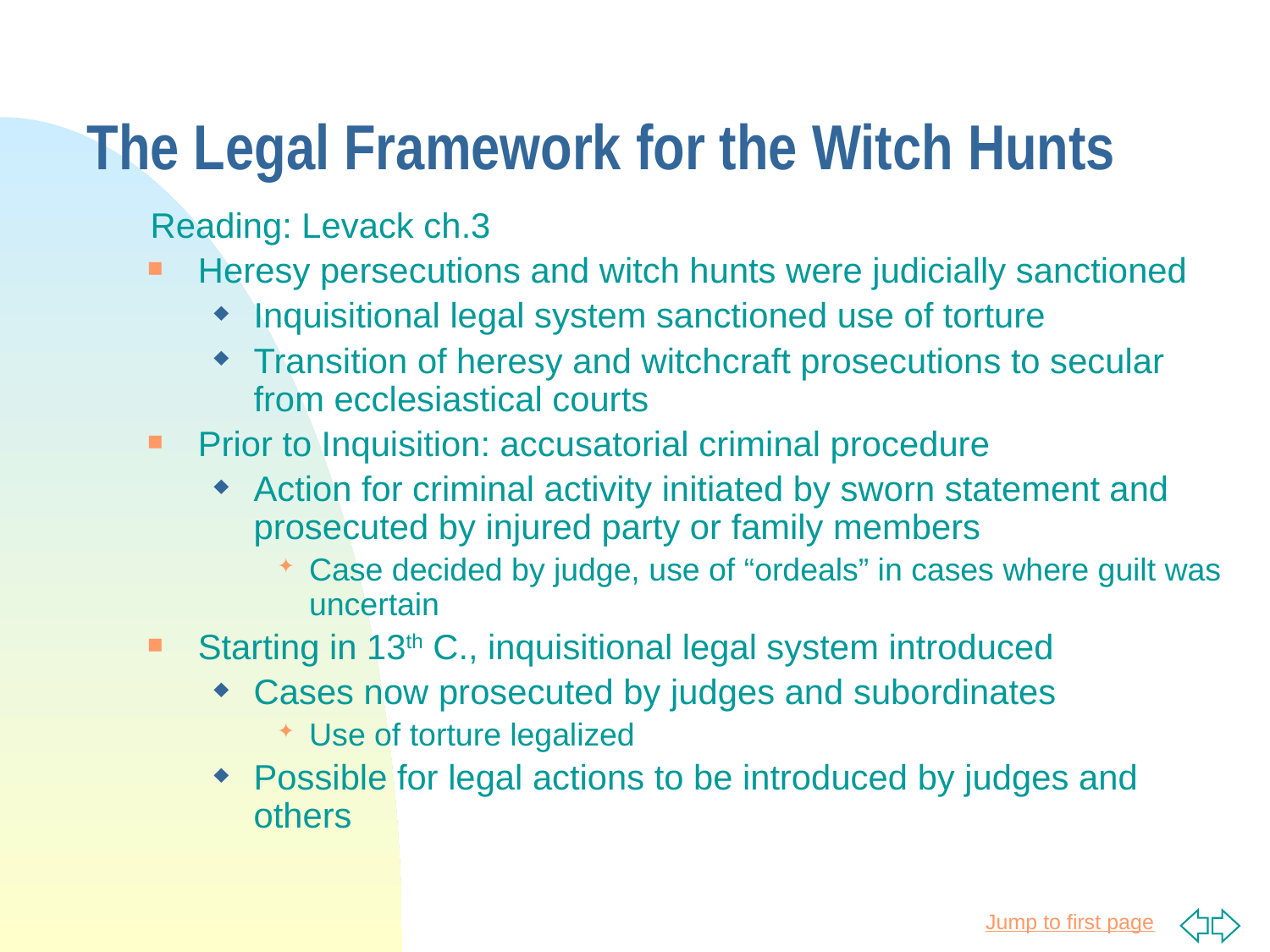

# The Legal Framework for the Witch Hunts
Reading: Levack ch.3
Heresy persecutions and witch hunts were judicially sanctioned
Inquisitional legal system sanctioned use of torture
Transition of heresy and witchcraft prosecutions to secular from ecclesiastical courts
Prior to Inquisition: accusatorial criminal procedure
Action for criminal activity initiated by sworn statement and prosecuted by injured party or family members
Case decided by judge, use of “ordeals” in cases where guilt was uncertain
Starting in 13th C., inquisitional legal system introduced
Cases now prosecuted by judges and subordinates
Use of torture legalized
Possible for legal actions to be introduced by judges and others